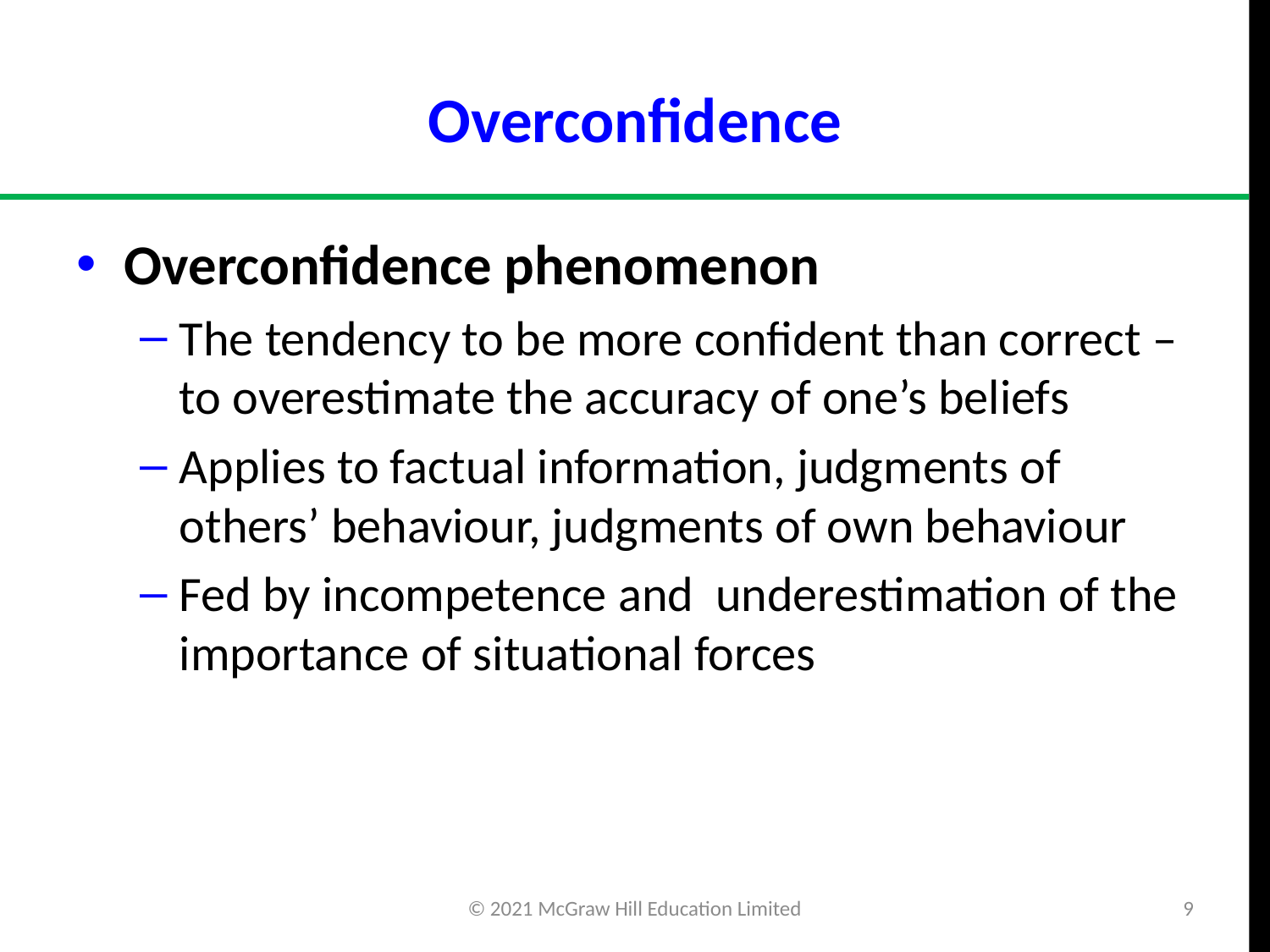

# Overconfidence
Overconfidence phenomenon
The tendency to be more confident than correct – to overestimate the accuracy of one’s beliefs
Applies to factual information, judgments of others’ behaviour, judgments of own behaviour
Fed by incompetence and  underestimation of the importance of situational forces

© 2021 McGraw Hill Education Limited
9